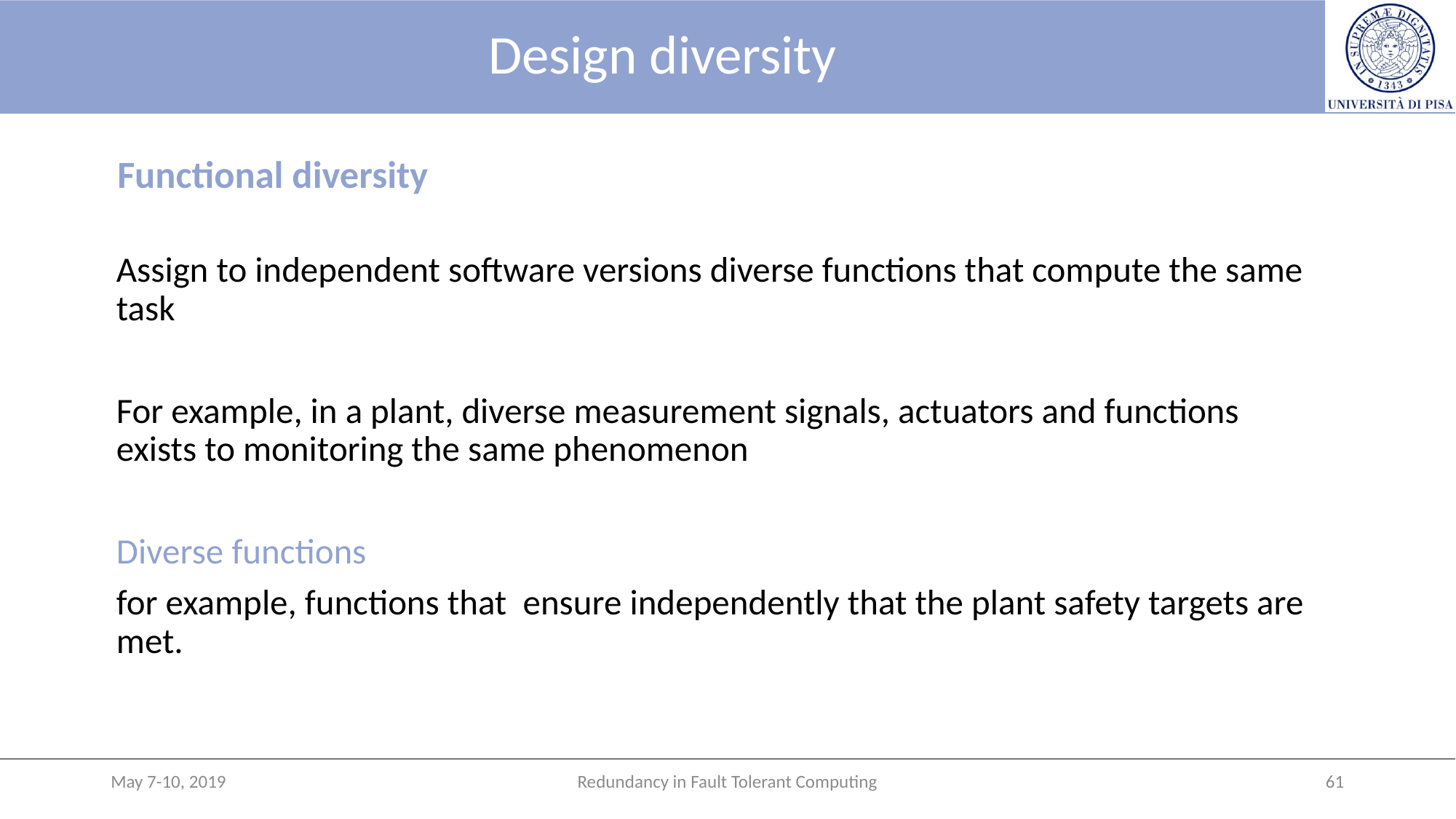

# Design diversity
   Functional diversity
	Assign to independent software versions diverse functions that compute the same task

	For example, in a plant, diverse measurement signals, actuators and functions exists to monitoring the same phenomenon

	Diverse functions
	for example, functions that  ensure independently that the plant safety targets are met.

May 7-10, 2019
Redundancy in Fault Tolerant Computing
61